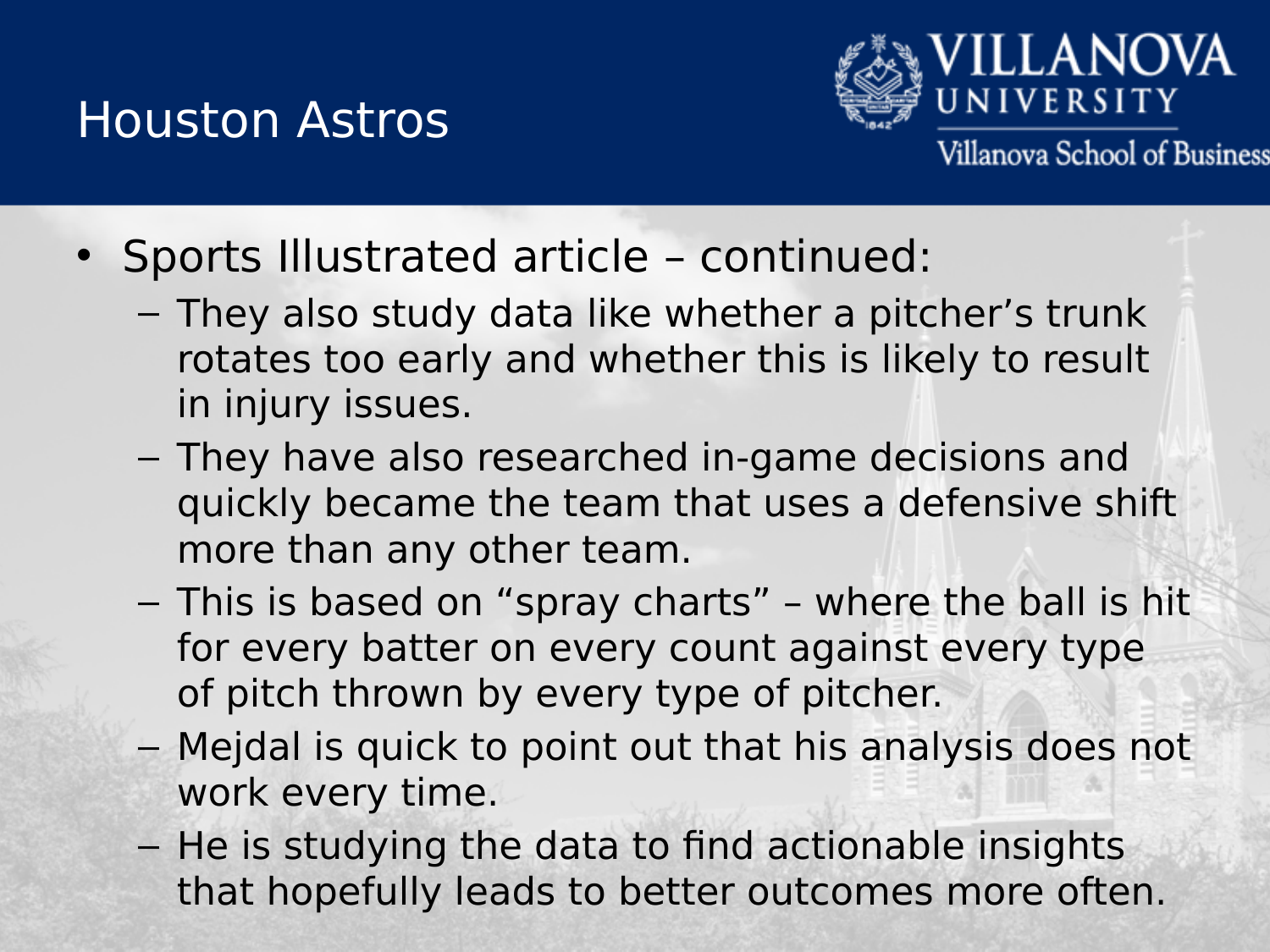

# Houston Astros
Sports Illustrated article – continued:
They also study data like whether a pitcher’s trunk rotates too early and whether this is likely to result in injury issues.
They have also researched in-game decisions and quickly became the team that uses a defensive shift more than any other team.
This is based on “spray charts” – where the ball is hit for every batter on every count against every type of pitch thrown by every type of pitcher.
Mejdal is quick to point out that his analysis does not work every time.
He is studying the data to find actionable insights that hopefully leads to better outcomes more often.